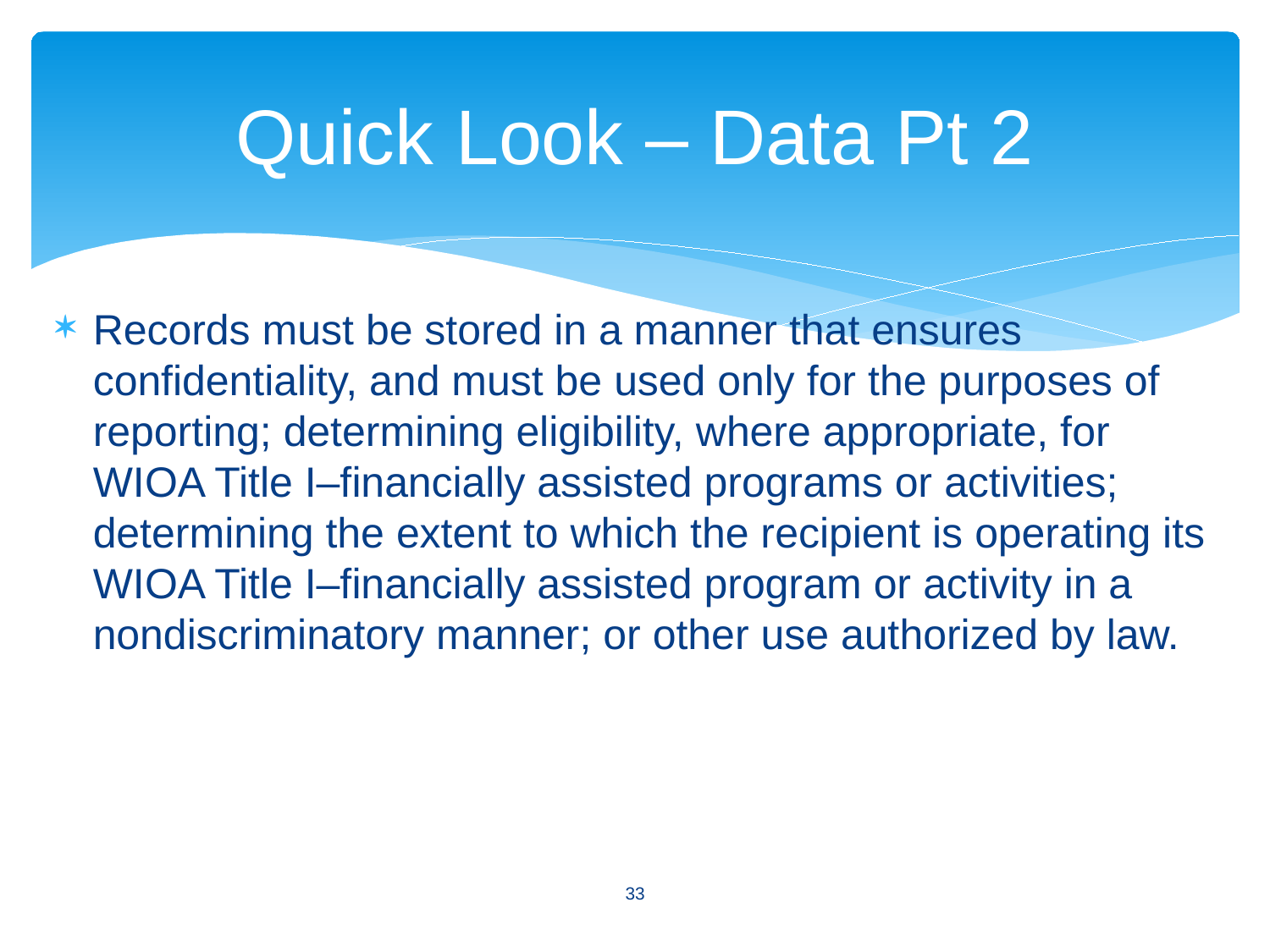

# Quick Look – Data Pt 2
Records must be stored in a manner that ensures confidentiality, and must be used only for the purposes of reporting; determining eligibility, where appropriate, for WIOA Title I–financially assisted programs or activities; determining the extent to which the recipient is operating its WIOA Title I–financially assisted program or activity in a nondiscriminatory manner; or other use authorized by law.
33